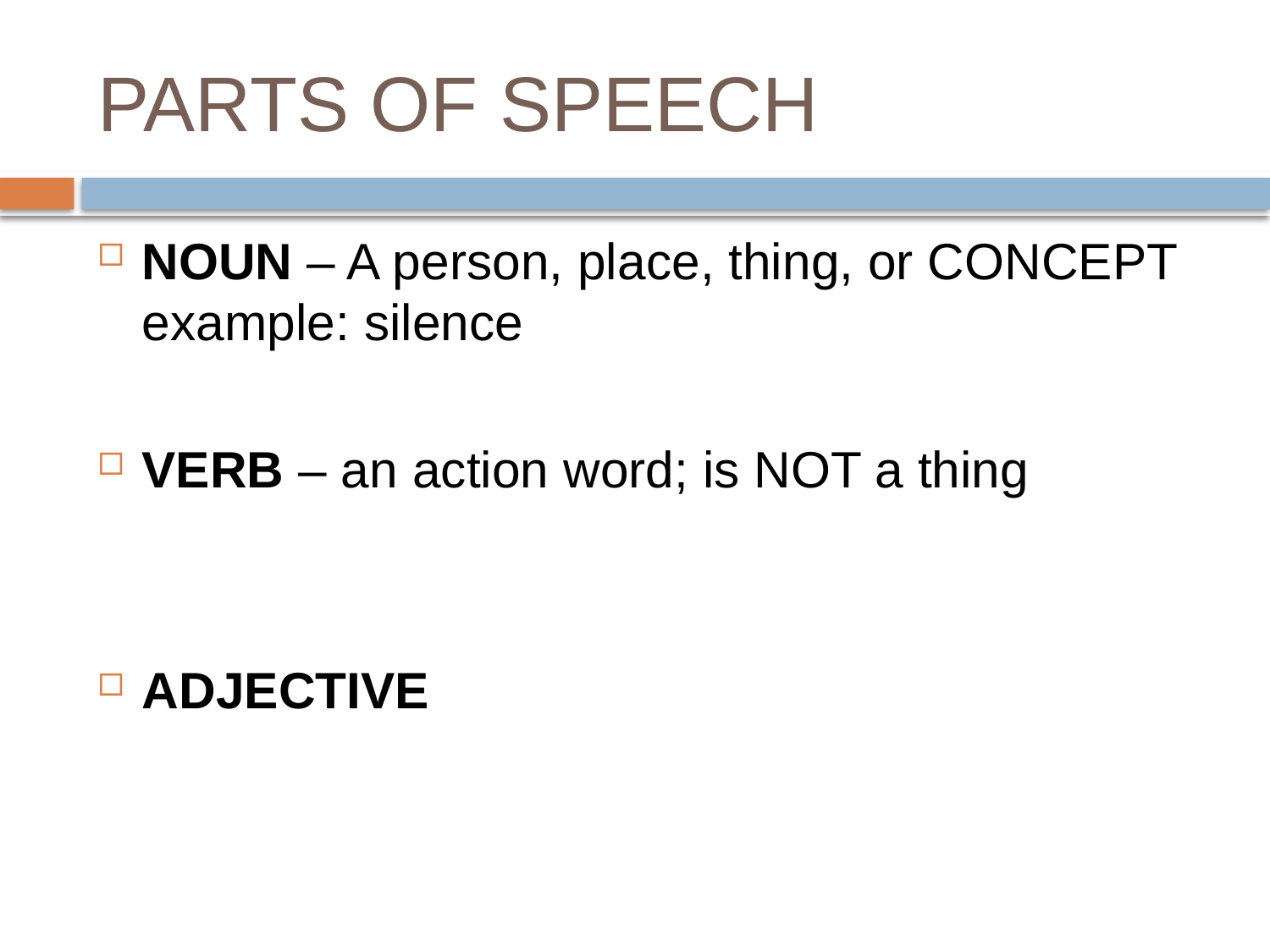

# PARTS OF SPEECH
NOUN – A person, place, thing, or CONCEPT example: silence

VERB – an action word; is NOT a thing

ADJECTIVE